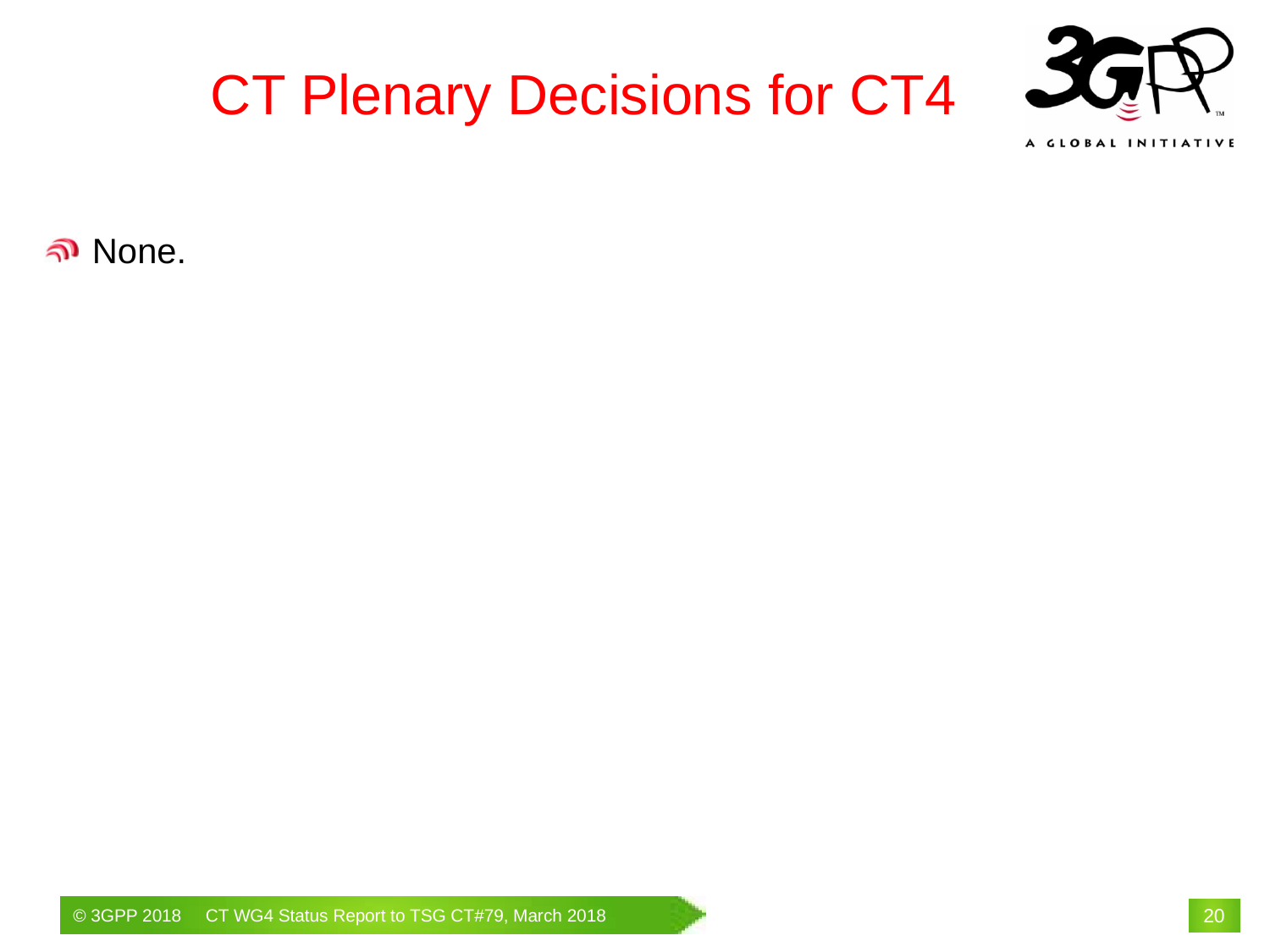

# CT Plenary Decisions for CT4
None.